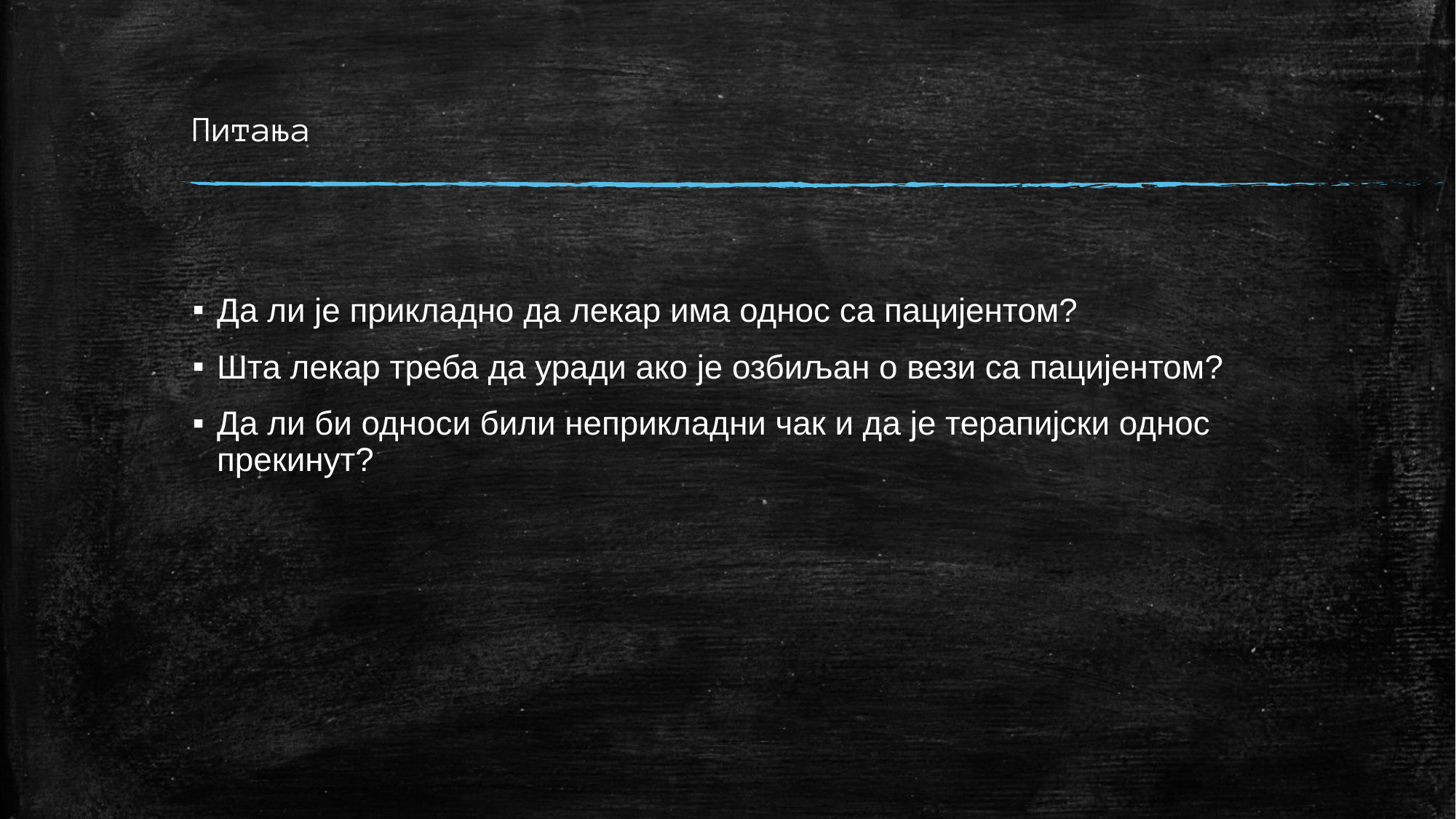

# Питања

Да ли је прикладно да лекар има однос са пацијентом?
Шта лекар треба да уради ако је озбиљан о вези са пацијентом?
Да ли би односи били неприкладни чак и да је терапијски однос прекинут?